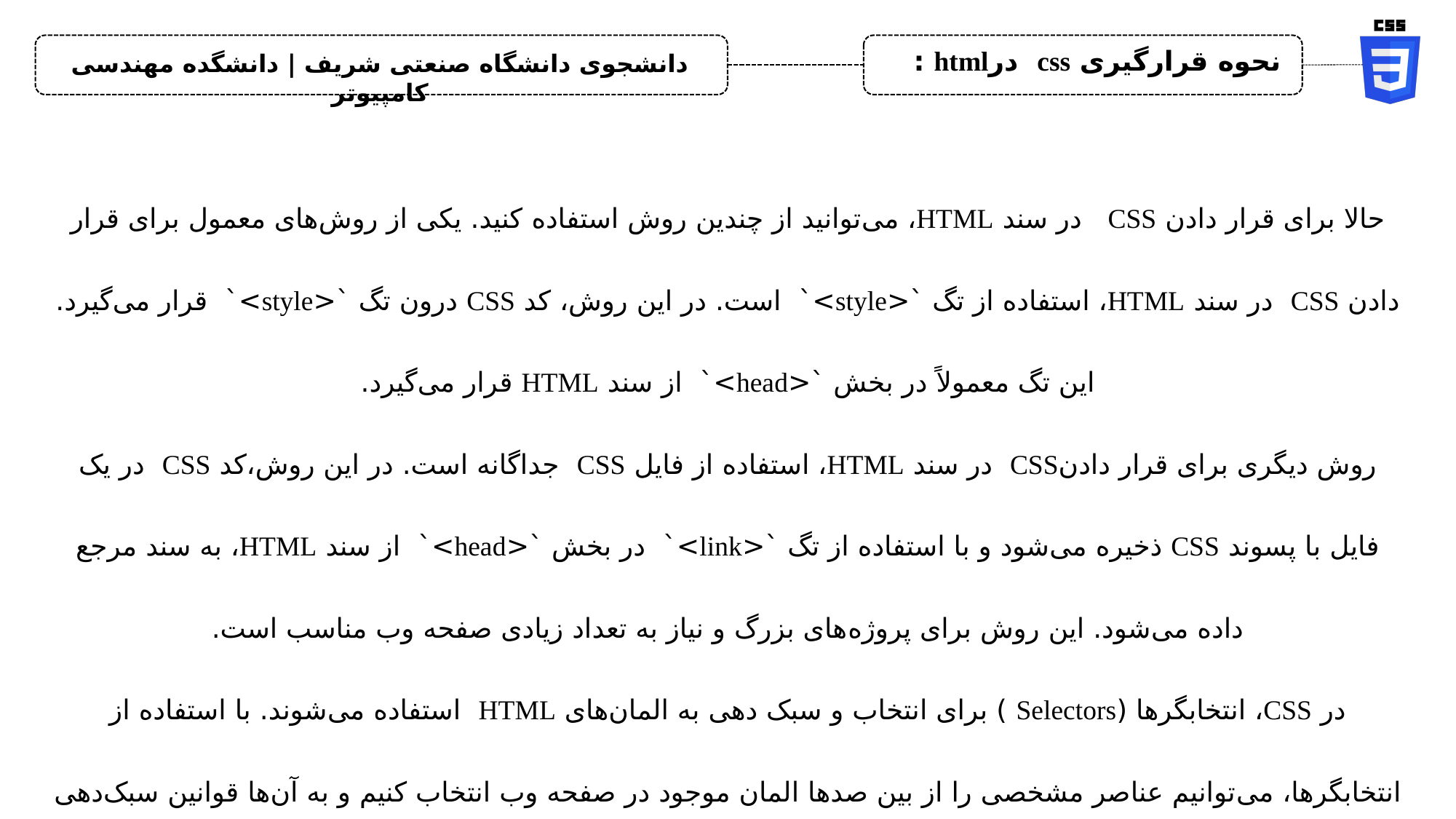

نحوه قرارگیری css  درhtml :
دانشجوی دانشگاه صنعتی شریف | دانشگده مهندسی کامپیوتر
حالا برای قرار دادن CSS   در سند HTML، می‌توانید از چندین روش استفاده کنید. یکی از روش‌های معمول برای قرار دادن CSS  در سند HTML، استفاده از تگ `<style>`  است. در این روش، کد CSS درون تگ `<style>`  قرار می‌گیرد. این تگ معمولاً در بخش `<head>`  از سند HTML قرار می‌گیرد.
روش دیگری برای قرار دادنCSS  در سند HTML، استفاده از فایل CSS  جداگانه است. در این روش،کد CSS  در یک فایل با پسوند CSS ذخیره می‌شود و با استفاده از تگ `<link>`  در بخش `<head>`  از سند HTML، به سند مرجع داده می‌شود. این روش برای پروژه‌های بزرگ و نیاز به تعداد زیادی صفحه وب مناسب است.
در CSS، انتخابگرها (Selectors ) برای انتخاب و سبک دهی به المان‌های HTML  استفاده می‌شوند. با استفاده از انتخابگرها، می‌توانیم عناصر مشخصی را از بین صدها المان موجود در صفحه وب انتخاب کنیم و به آن‌ها قوانین سبک‌دهی اعمال کنیم.